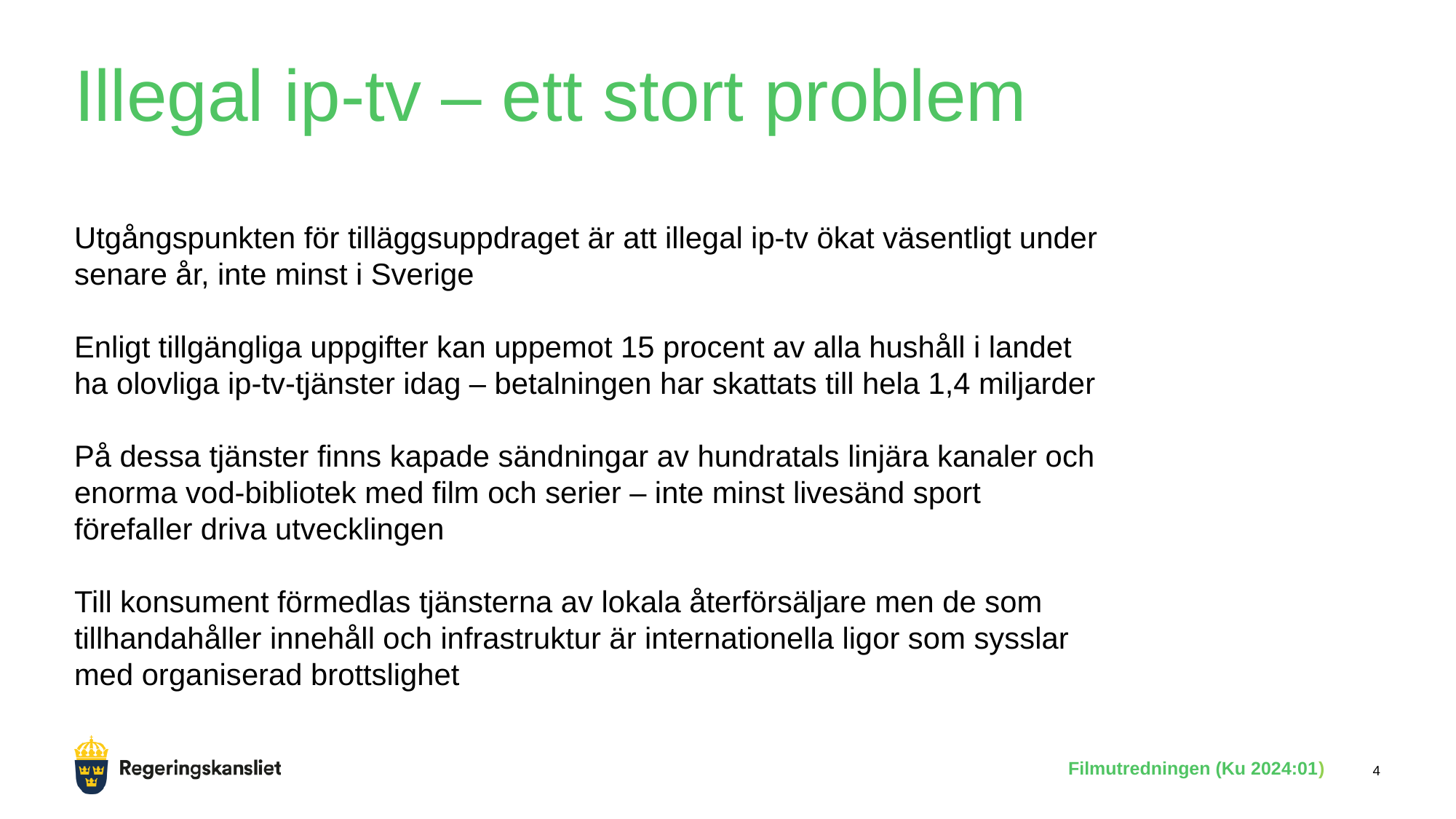

# Illegal ip-tv – ett stort problem
Utgångspunkten för tilläggsuppdraget är att illegal ip-tv ökat väsentligt under senare år, inte minst i Sverige

Enligt tillgängliga uppgifter kan uppemot 15 procent av alla hushåll i landet ha olovliga ip-tv-tjänster idag – betalningen har skattats till hela 1,4 miljarder

På dessa tjänster finns kapade sändningar av hundratals linjära kanaler och enorma vod-bibliotek med film och serier – inte minst livesänd sport förefaller driva utvecklingen

Till konsument förmedlas tjänsterna av lokala återförsäljare men de som tillhandahåller innehåll och infrastruktur är internationella ligor som sysslar med organiserad brottslighet
Filmutredningen (Ku 2024:01)
4